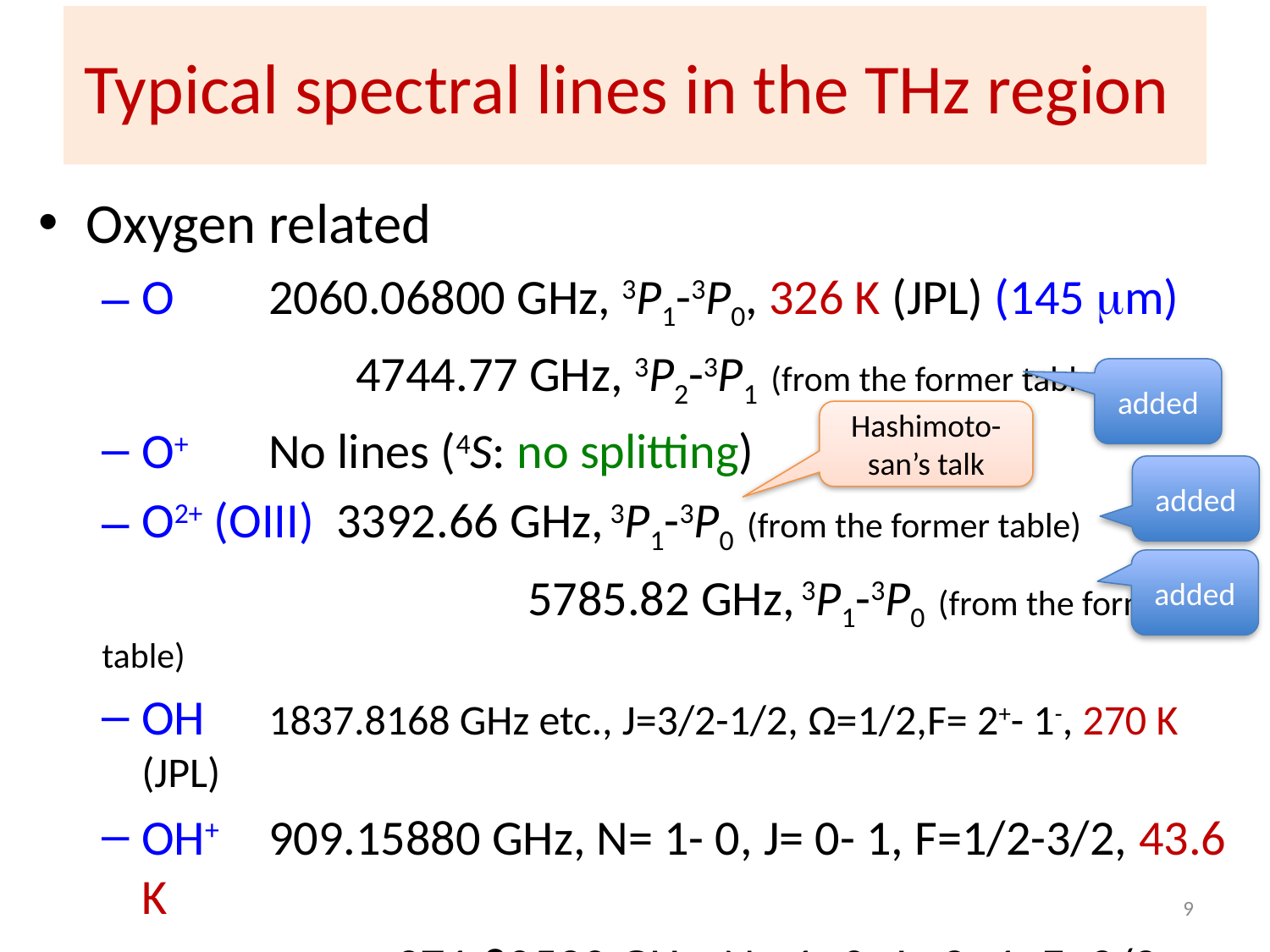

# Typical spectral lines in the THz region
Oxygen related
O	2060.06800 GHz, 3P1-3P0, 326 K (JPL) (145 μm)
		4744.77 GHz, 3P2-3P1  (from the former table)
O+	No lines (4S: no splitting)
O2+ (OIII)  3392.66 GHz, 3P1-3P0  (from the former table)
			    5785.82 GHz, 3P1-3P0  (from the former table)
OH	1837.8168 GHz etc., J=3/2-1/2, Ω=1/2,F= 2+- 1-, 270 K (JPL)
OH+	909.15880 GHz, N= 1- 0, J= 0- 1, F=1/2-3/2, 43.6 K
			971.80530 GHz, N= 1- 0, J= 2- 1, F=3/2-1/2, 46.6 K
			1032.9979 GHz, N= 1- 0, J= 1- 1, F=1/2-1/2, 49.6 K 																(CDMS)
added
Hashimoto-san’s talk
added
added
9